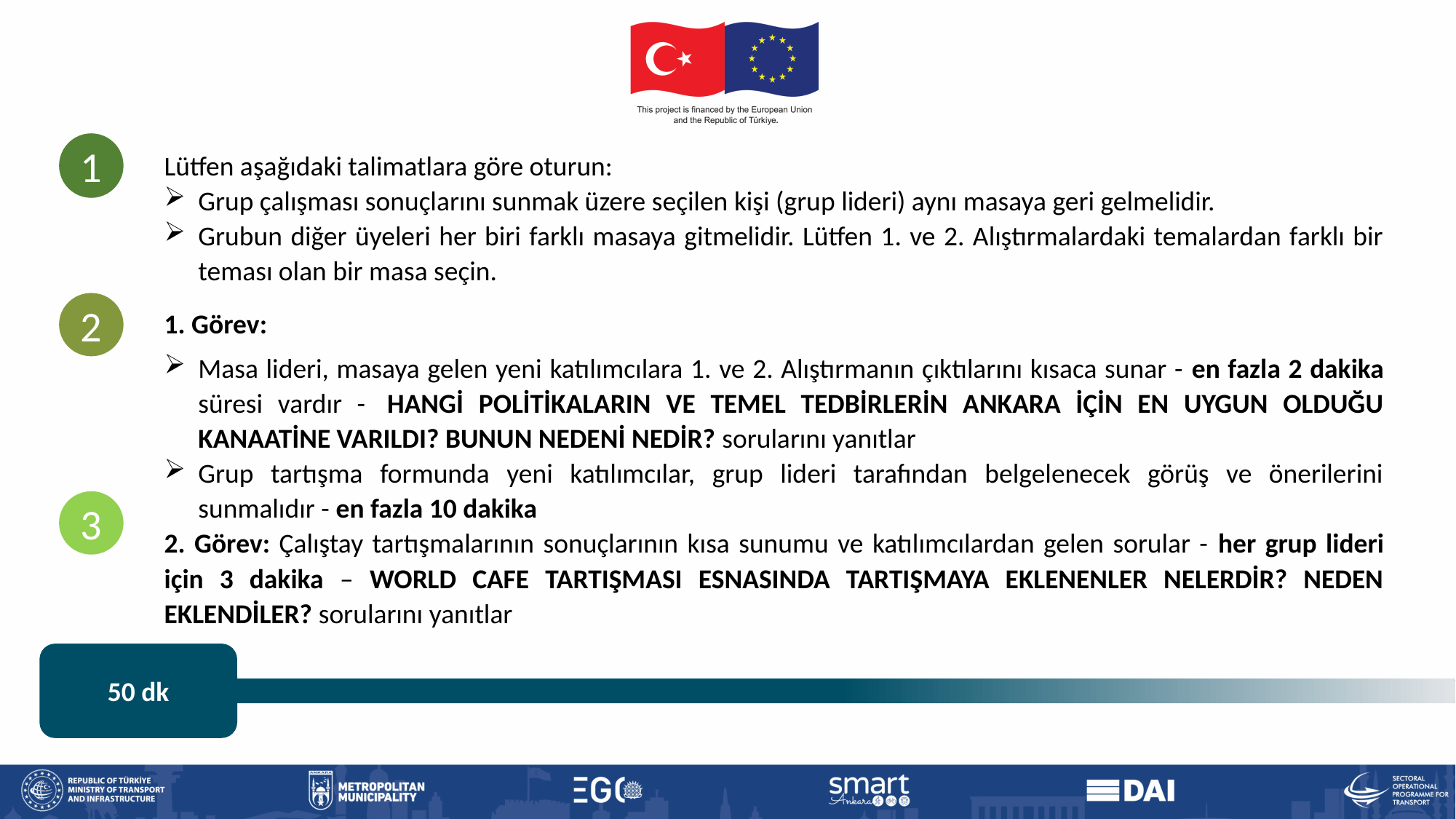

1
Lütfen aşağıdaki talimatlara göre oturun:
Grup çalışması sonuçlarını sunmak üzere seçilen kişi (grup lideri) aynı masaya geri gelmelidir.
Grubun diğer üyeleri her biri farklı masaya gitmelidir. Lütfen 1. ve 2. Alıştırmalardaki temalardan farklı bir teması olan bir masa seçin.
1. Görev:
Masa lideri, masaya gelen yeni katılımcılara 1. ve 2. Alıştırmanın çıktılarını kısaca sunar - en fazla 2 dakika süresi vardır -  HANGİ POLİTİKALARIN VE TEMEL TEDBİRLERİN ANKARA İÇİN EN UYGUN OLDUĞU KANAATİNE VARILDI? BUNUN NEDENİ NEDİR? sorularını yanıtlar
Grup tartışma formunda yeni katılımcılar, grup lideri tarafından belgelenecek görüş ve önerilerini sunmalıdır - en fazla 10 dakika
2. Görev: Çalıştay tartışmalarının sonuçlarının kısa sunumu ve katılımcılardan gelen sorular - her grup lideri için 3 dakika – WORLD CAFE TARTIŞMASI ESNASINDA TARTIŞMAYA EKLENENLER NELERDİR? NEDEN EKLENDİLER? sorularını yanıtlar

2
3
50 dk